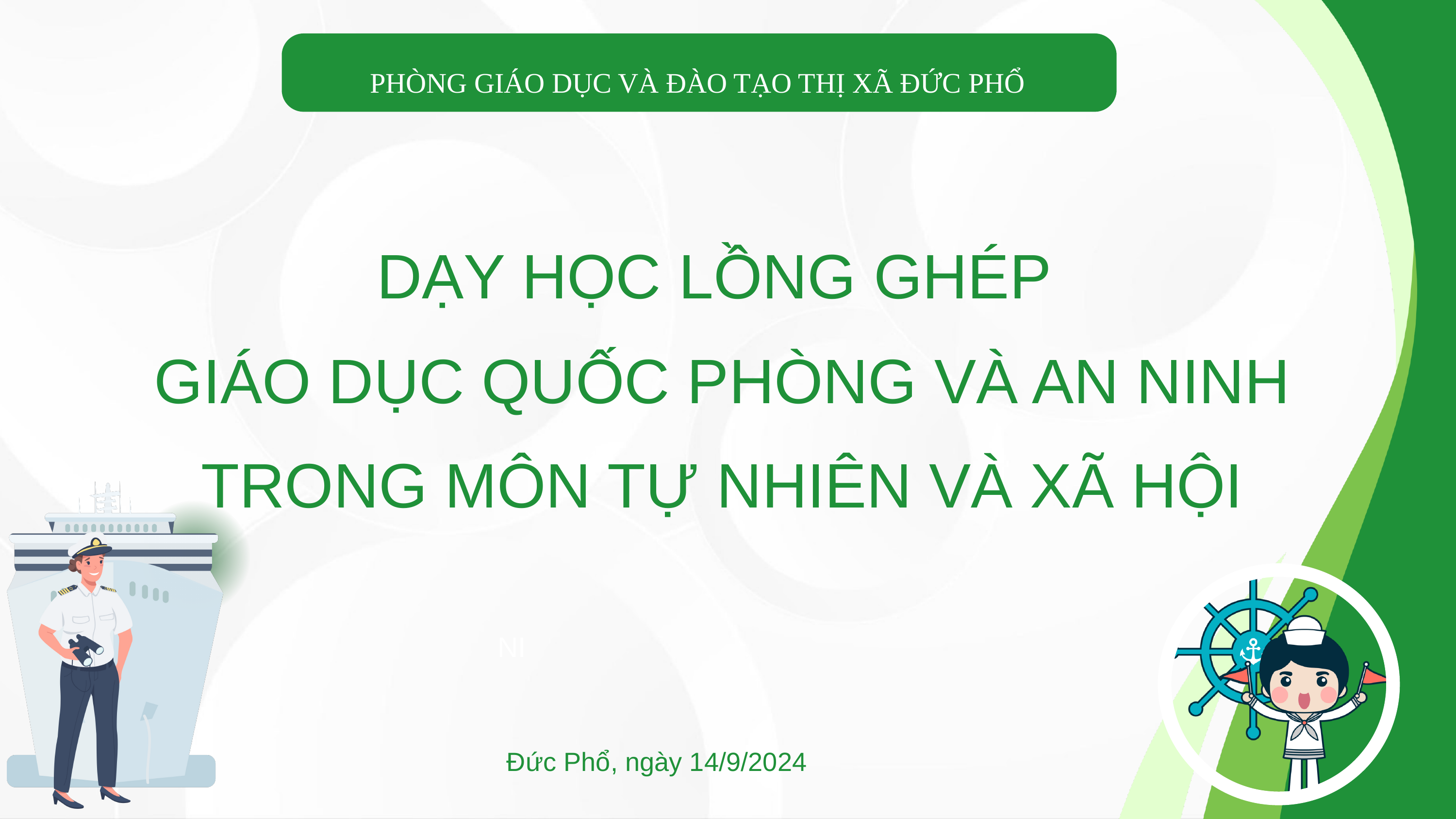

PHÒNG GIÁO DỤC VÀ ĐÀO TẠO THỊ XÃ ĐỨC PHỔ
DẠY HỌC LỒNG GHÉP
GIÁO DỤC QUỐC PHÒNG VÀ AN NINH TRONG MÔN TỰ NHIÊN VÀ XÃ HỘI

NI
Đức Phổ, ngày 14/9/2024